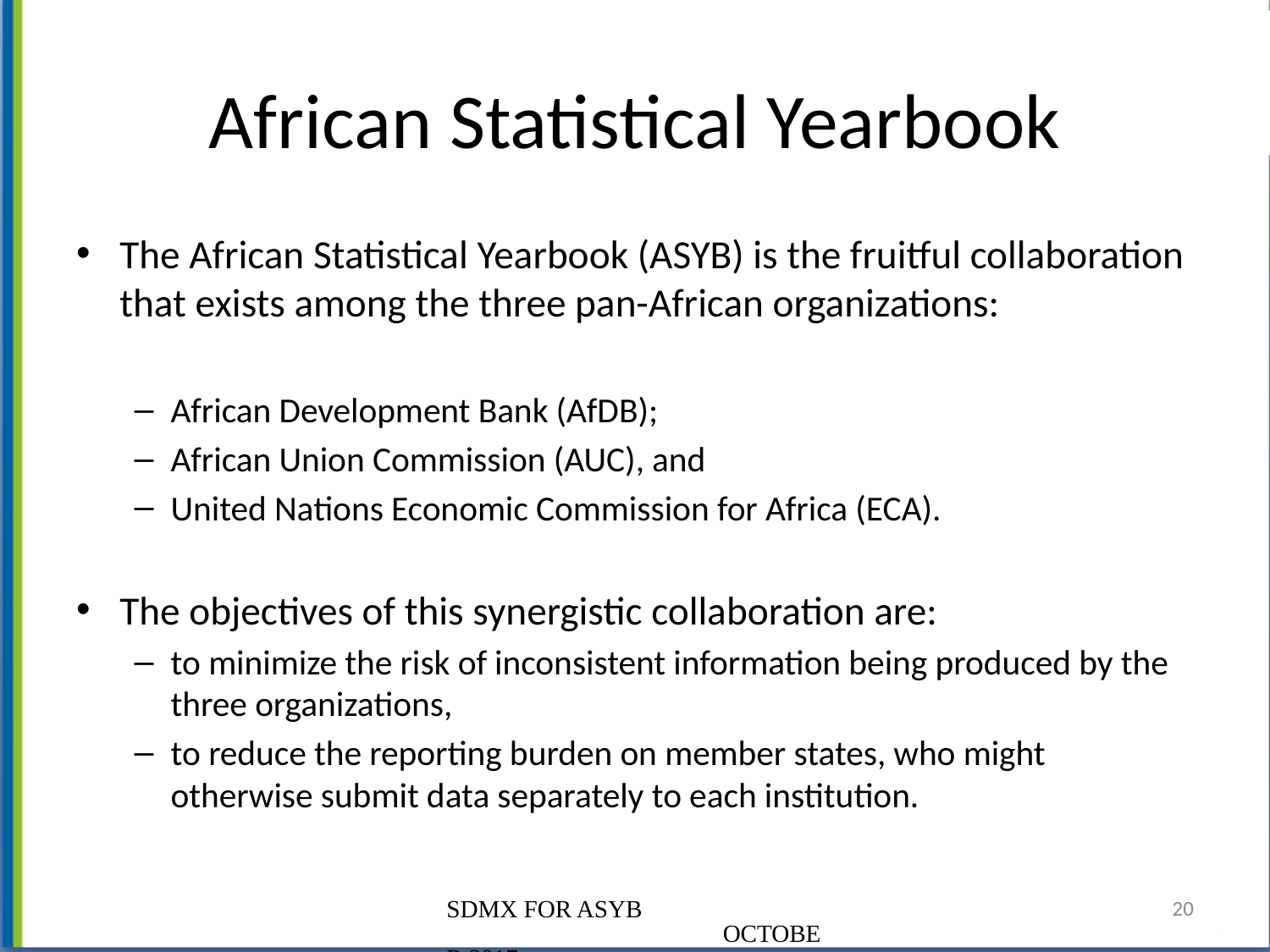

# African Statistical Yearbook
The African Statistical Yearbook (ASYB) is the fruitful collaboration that exists among the three pan-African organizations:

African Development Bank (AfDB);
African Union Commission (AUC), and
United Nations Economic Commission for Africa (ECA).

The objectives of this synergistic collaboration are:
to minimize the risk of inconsistent information being produced by the three organizations,
to reduce the reporting burden on member states, who might otherwise submit data separately to each institution.
SDMX FOR ASYB                                                                          OCTOBER 2017
20